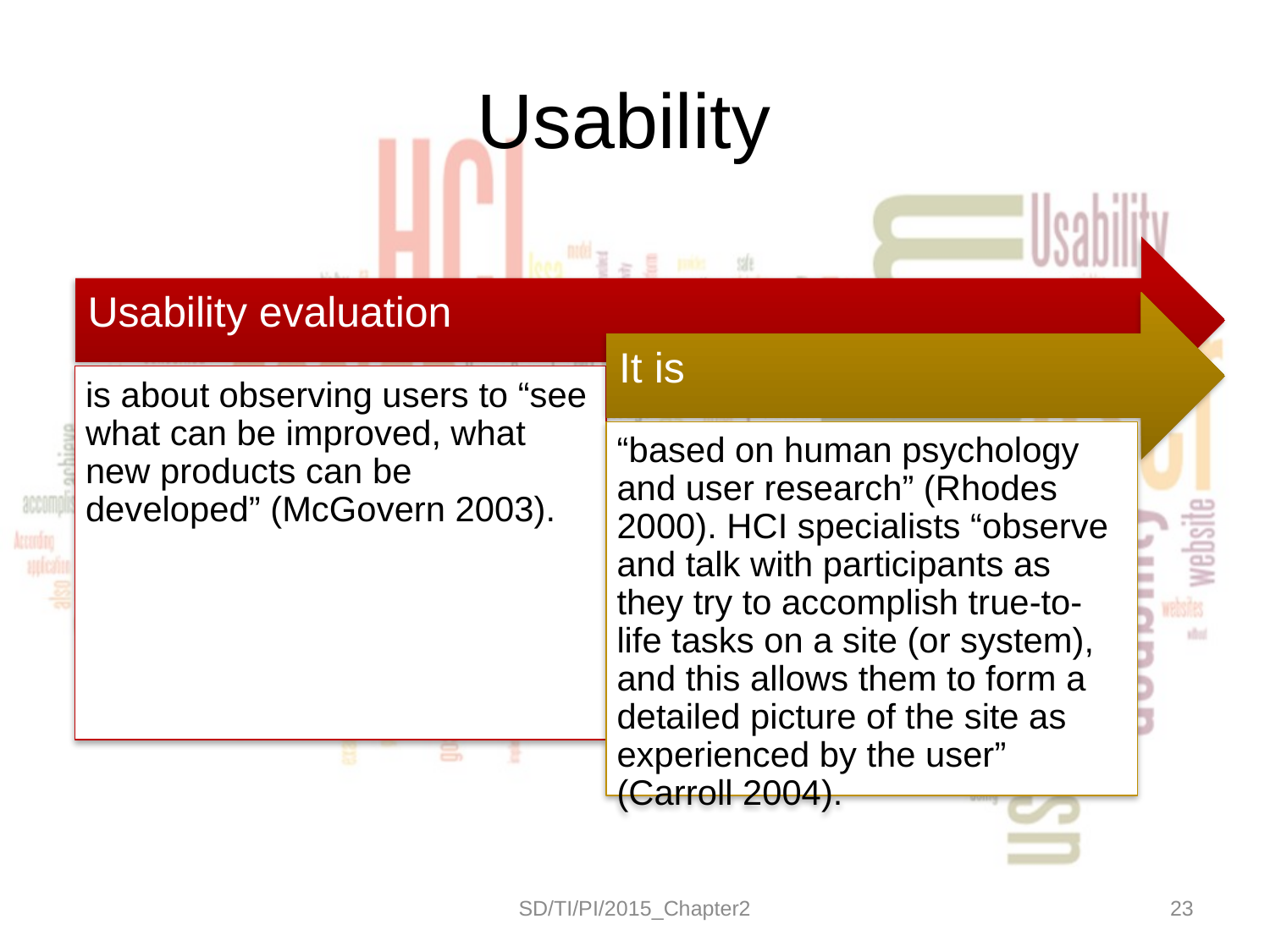

# Usability
Usability evaluation
is about observing users to “see what can be improved, what new products can be developed” (McGovern 2003).
It is
“based on human psychology and user research” (Rhodes 2000). HCI specialists “observe and talk with participants as they try to accomplish true-to-life tasks on a site (or system), and this allows them to form a detailed picture of the site as experienced by the user” (Carroll 2004).
SD/TI/PI/2015_Chapter2
23